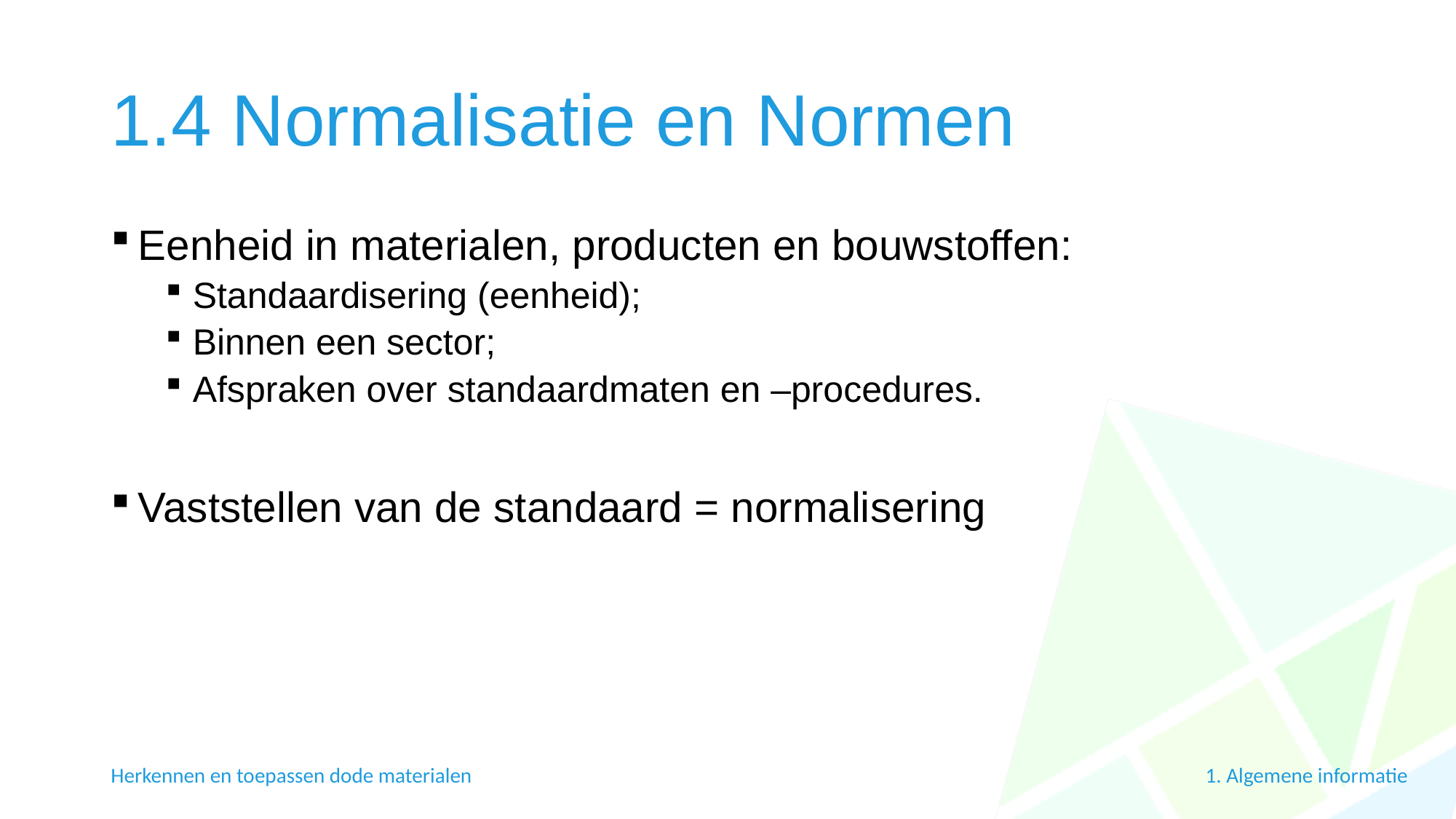

# 1.4 Normalisatie en Normen
Eenheid in materialen, producten en bouwstoffen:
Standaardisering (eenheid);
Binnen een sector;
Afspraken over standaardmaten en –procedures.

Vaststellen van de standaard = normalisering

Herkennen en toepassen dode materialen
1. Algemene informatie